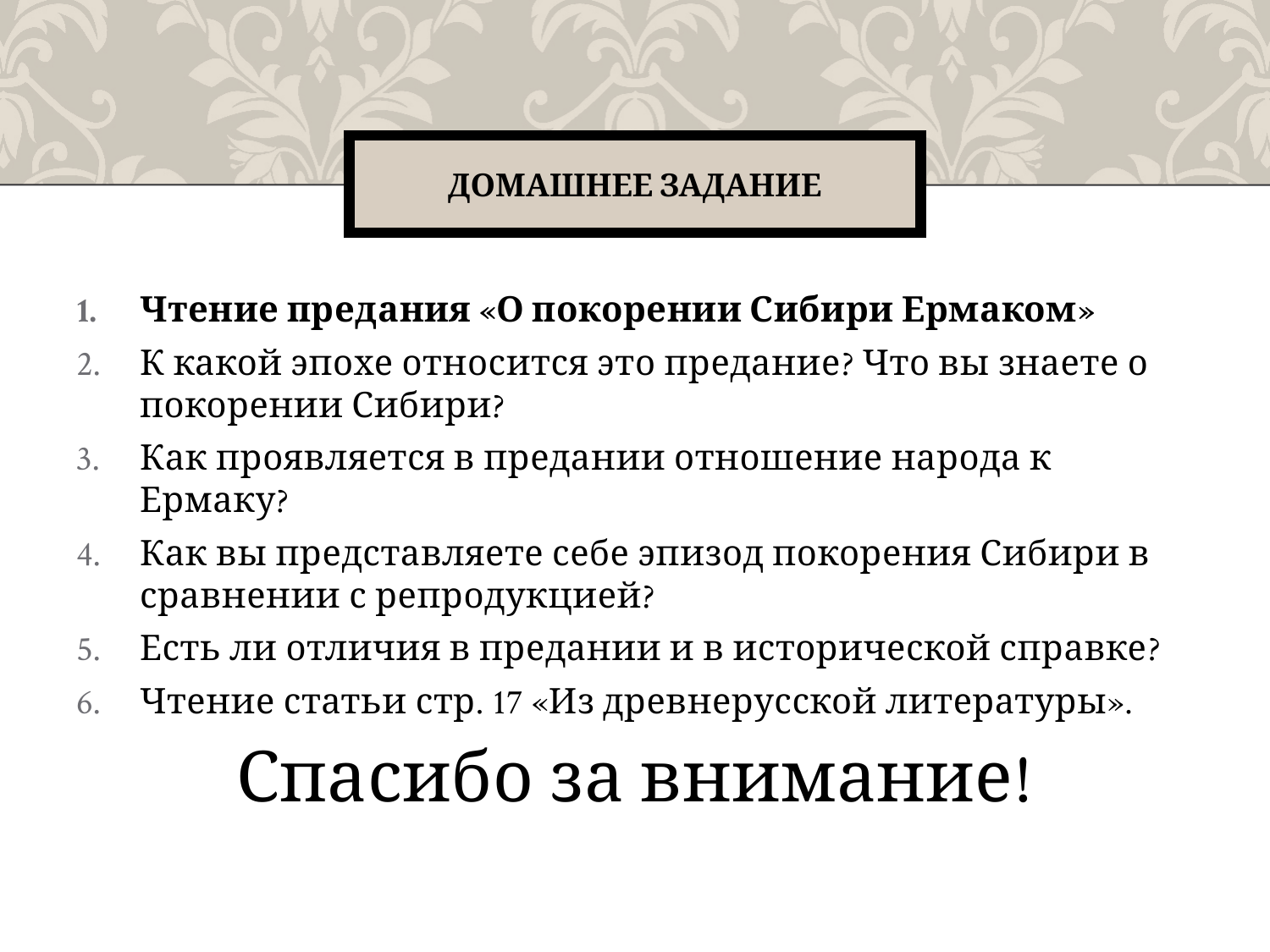

# Домашнее задание
Чтение предания «О покорении Сибири Ермаком»
К какой эпохе относится это предание? Что вы знаете о покорении Сибири?
Как проявляется в предании отношение народа к Ермаку?
Как вы представляете себе эпизод покорения Сибири в сравнении с репродукцией?
Есть ли отличия в предании и в исторической справке?
Чтение статьи стр. 17 «Из древнерусской литературы».
Спасибо за внимание!